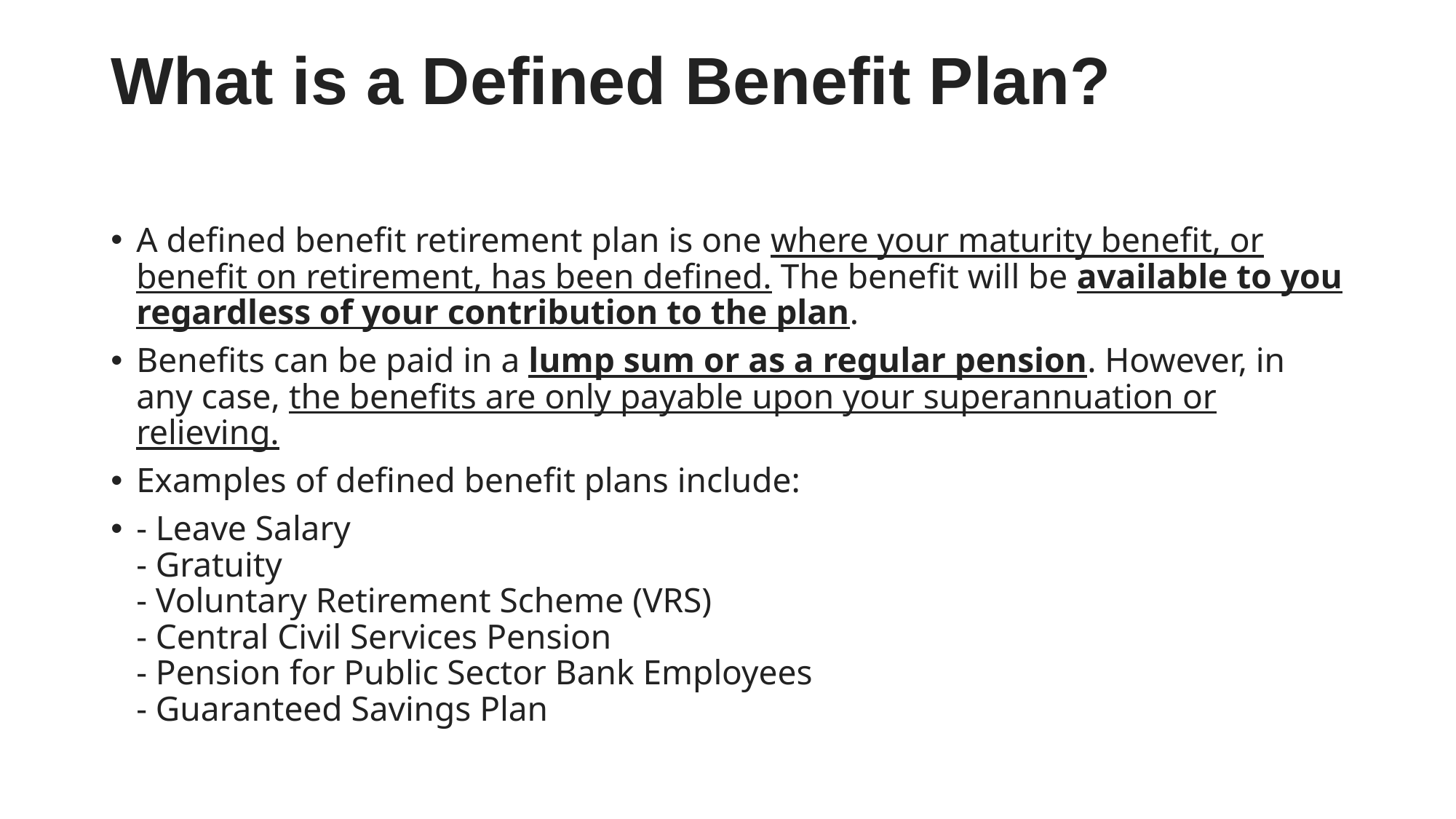

# What is a Defined Benefit Plan?
A defined benefit retirement plan is one where your maturity benefit, or benefit on retirement, has been defined. The benefit will be available to you regardless of your contribution to the plan.
Benefits can be paid in a lump sum or as a regular pension. However, in any case, the benefits are only payable upon your superannuation or relieving.
Examples of defined benefit plans include:
- Leave Salary
- Gratuity
- Voluntary Retirement Scheme (VRS)
- Central Civil Services Pension
- Pension for Public Sector Bank Employees
- Guaranteed Savings Plan